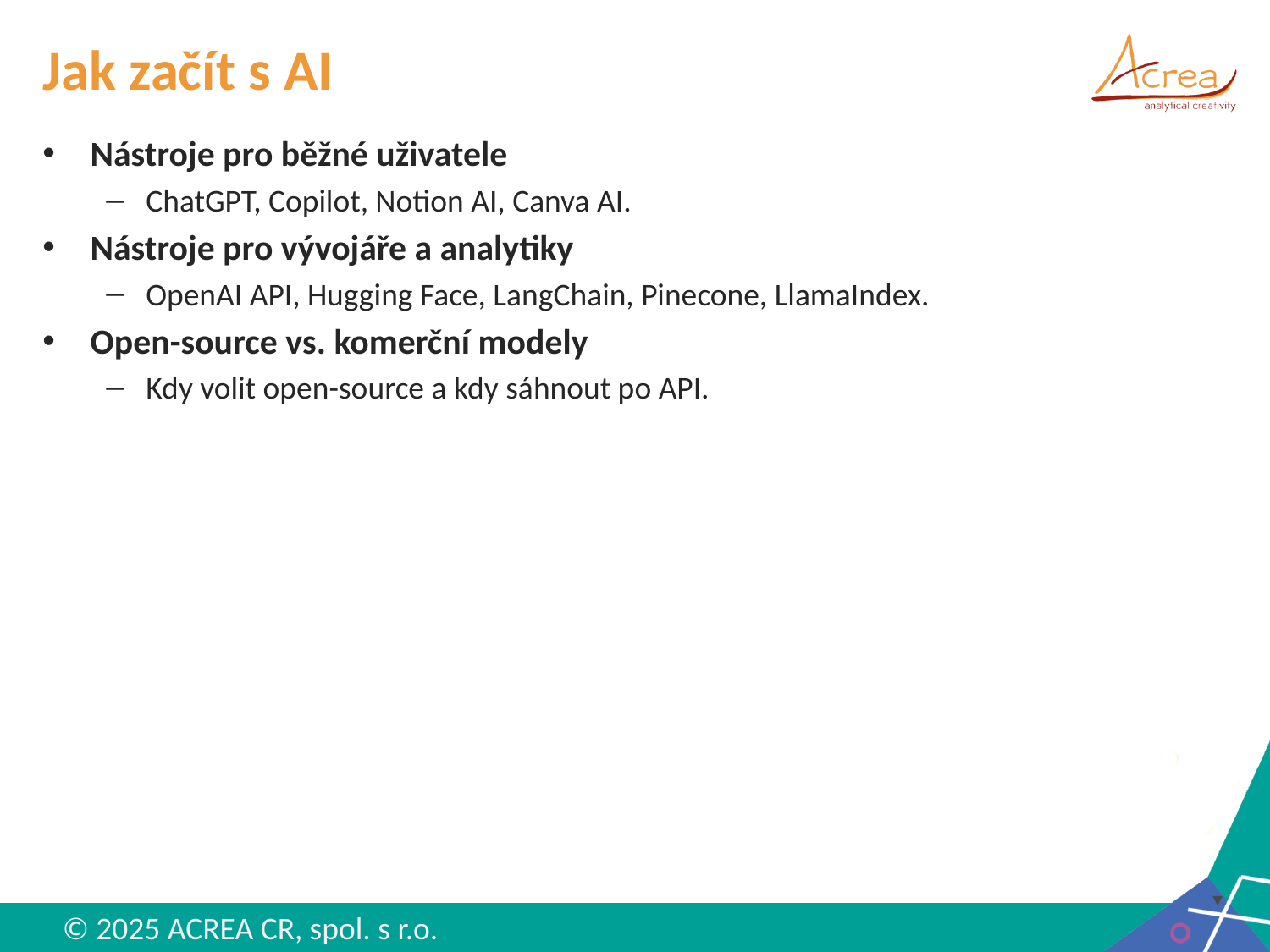

# Jak začít s AI
Nástroje pro běžné uživatele
ChatGPT, Copilot, Notion AI, Canva AI.
Nástroje pro vývojáře a analytiky
OpenAI API, Hugging Face, LangChain, Pinecone, LlamaIndex.
Open-source vs. komerční modely
Kdy volit open-source a kdy sáhnout po API.